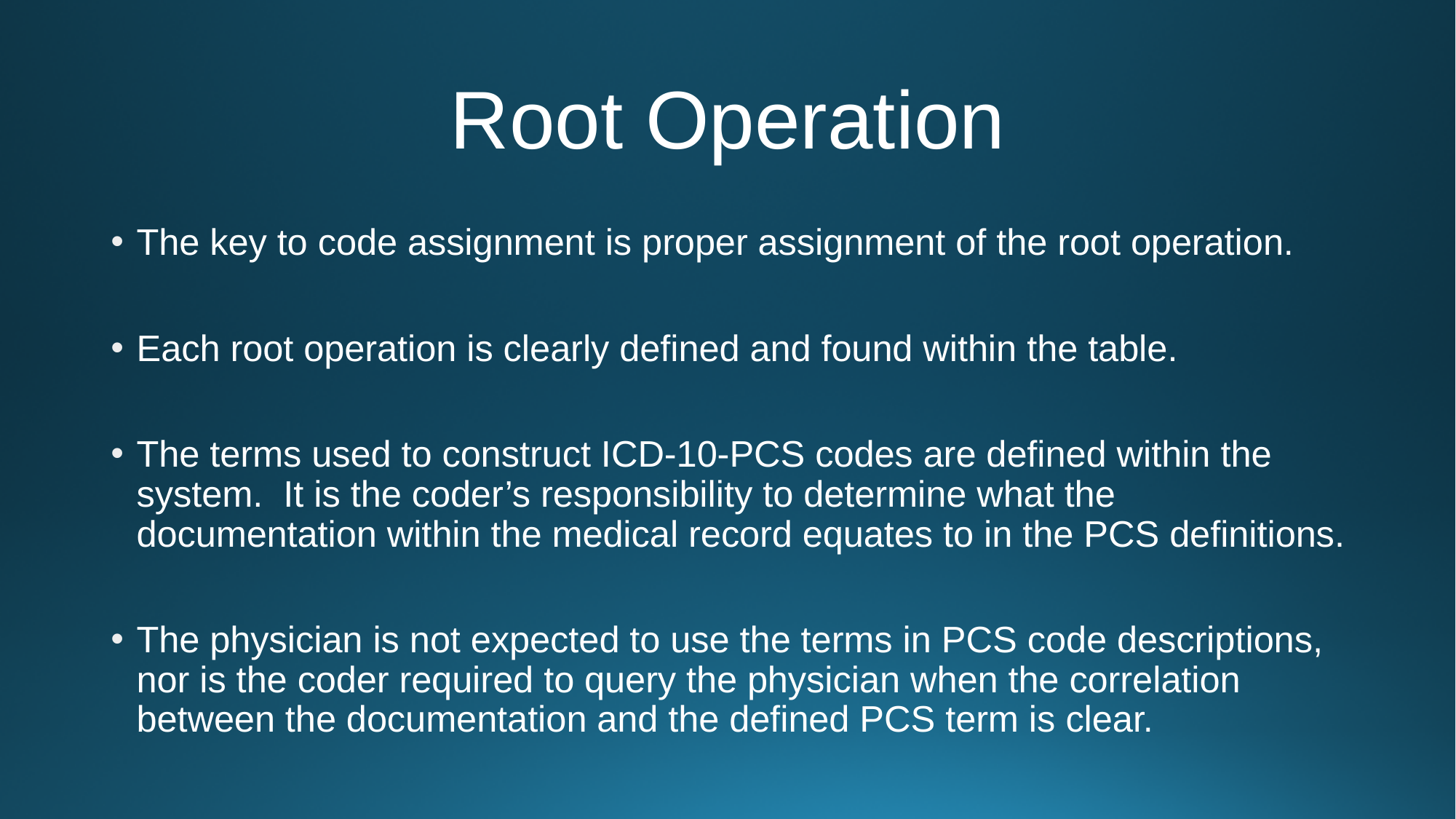

# Root Operation
The key to code assignment is proper assignment of the root operation.

Each root operation is clearly defined and found within the table.

The terms used to construct ICD-10-PCS codes are defined within the system.  It is the coder’s responsibility to determine what the documentation within the medical record equates to in the PCS definitions.

The physician is not expected to use the terms in PCS code descriptions, nor is the coder required to query the physician when the correlation between the documentation and the defined PCS term is clear.